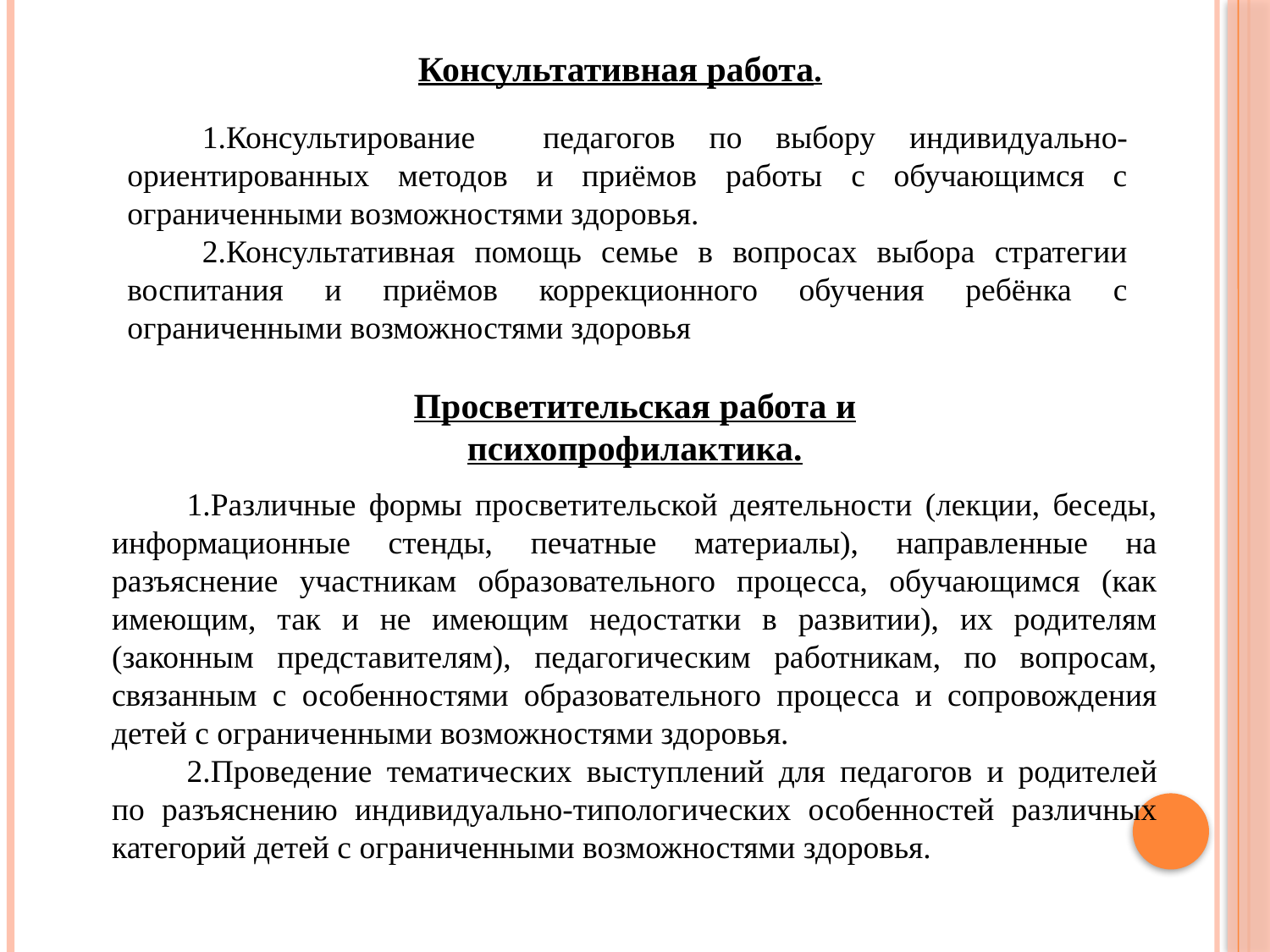

Консультативная работа.
Консультирование  педагогов по выбору индивидуально-ориентированных методов и приёмов работы с обучающимся с ограниченными возможностями здоровья.
Консультативная помощь семье в вопросах выбора стратегии воспитания и приёмов коррекционного обучения ребёнка с ограниченными возможностями здоровья
Просветительская работа и психопрофилактика.
Различные формы просветительской деятельности (лекции, беседы, информационные стенды, печатные материалы), направленные на разъяснение участникам образовательного процесса, обучающимся (как имеющим, так и не имеющим недостатки в развитии), их родителям (законным представителям), педагогическим работникам, по вопросам, связанным с особенностями образовательного процесса и сопровождения детей с ограниченными возможностями здоровья.
Проведение тематических выступлений для педагогов и родителей по разъяснению индивидуально-типологических особенностей различных категорий детей с ограниченными возможностями здоровья.